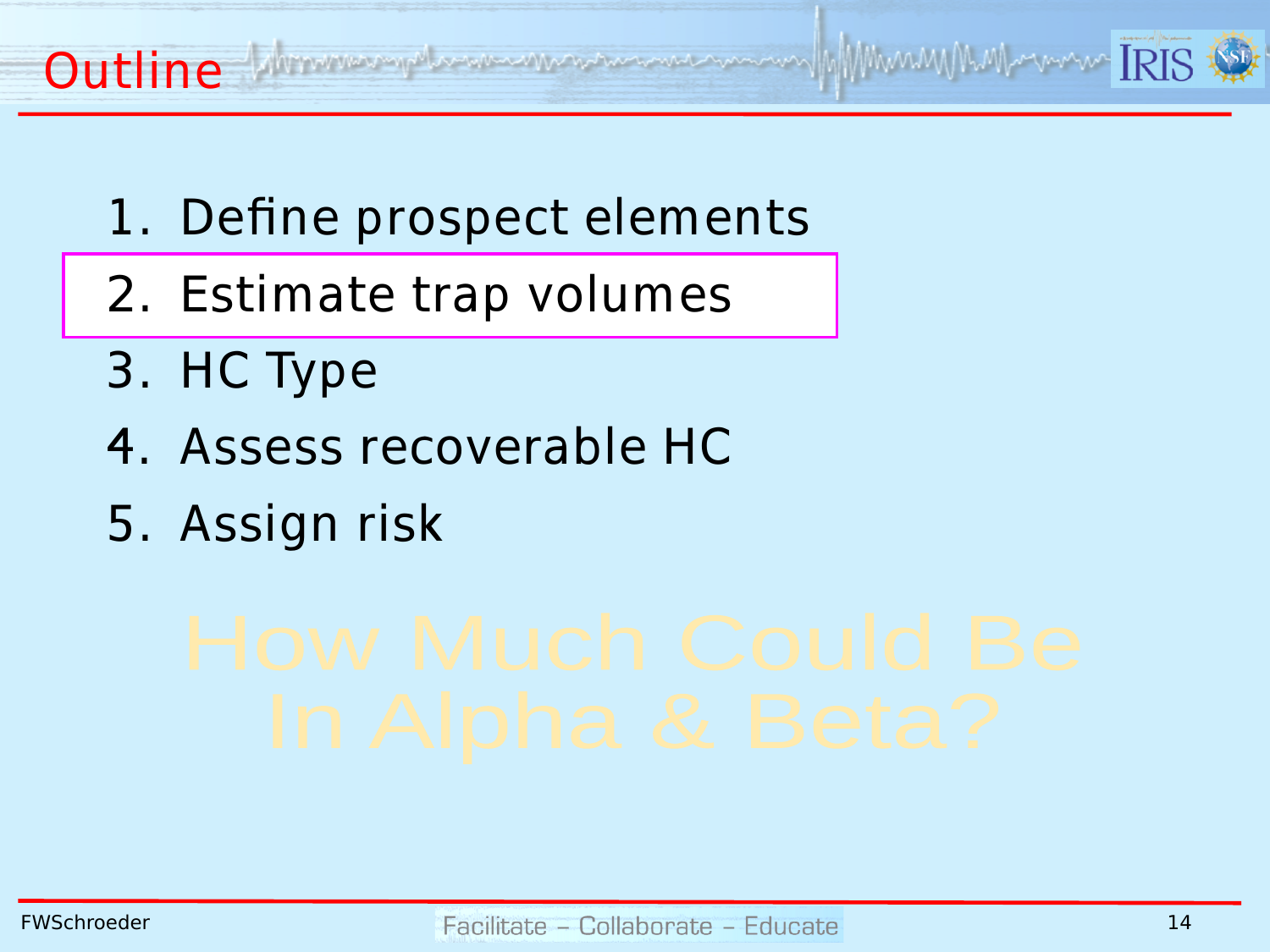

# Outline
Define prospect elements
Estimate trap volumes
HC Type
Assess recoverable HC
Assign risk

How Much Could Be
In Alpha & Beta?